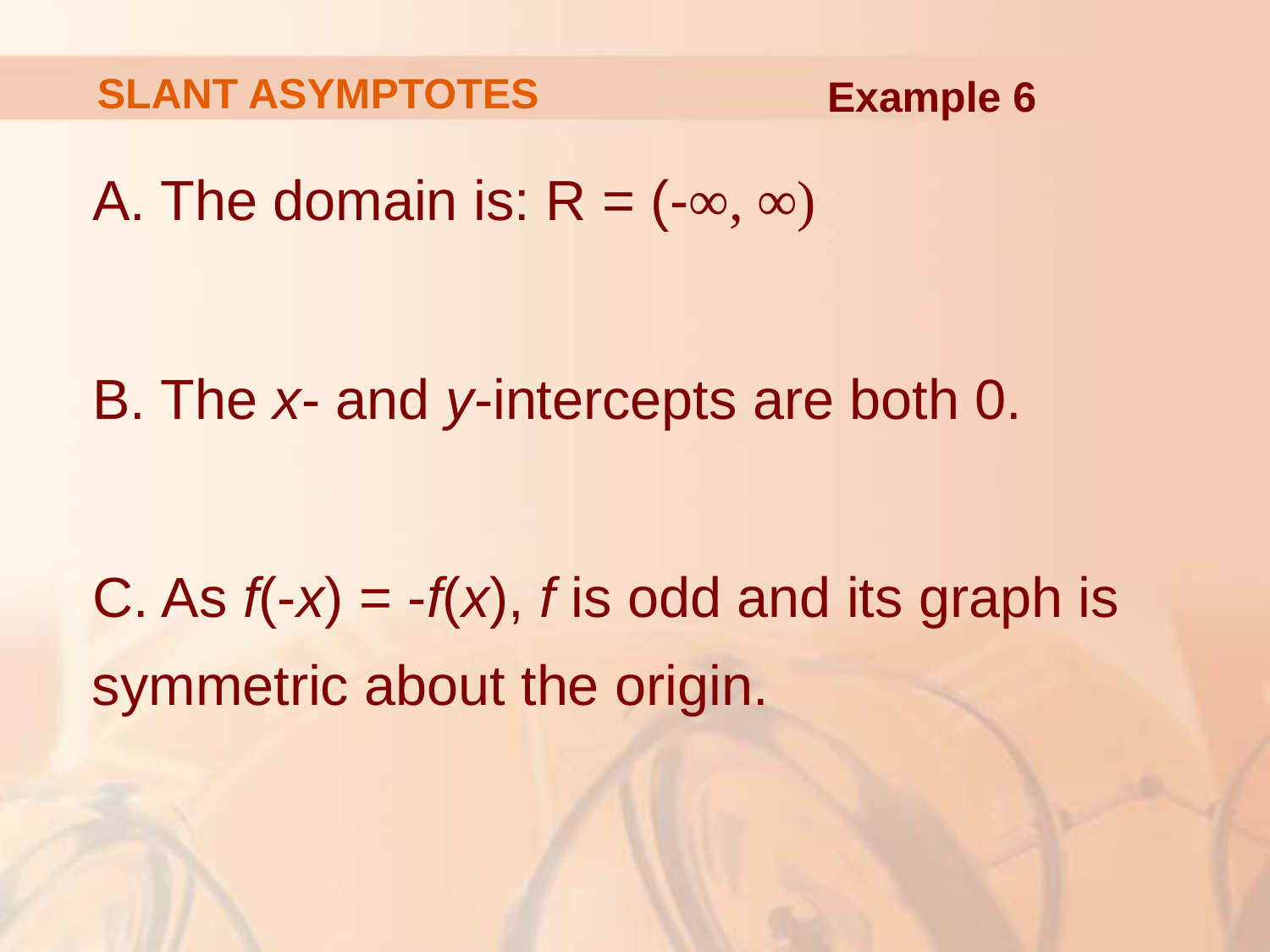

# SLANT ASYMPTOTES
Example 6
A. The domain is: R = (-∞, ∞)

B. The x- and y-intercepts are both 0.

C. As f(-x) = -f(x), f is odd and its graph is symmetric about the origin.